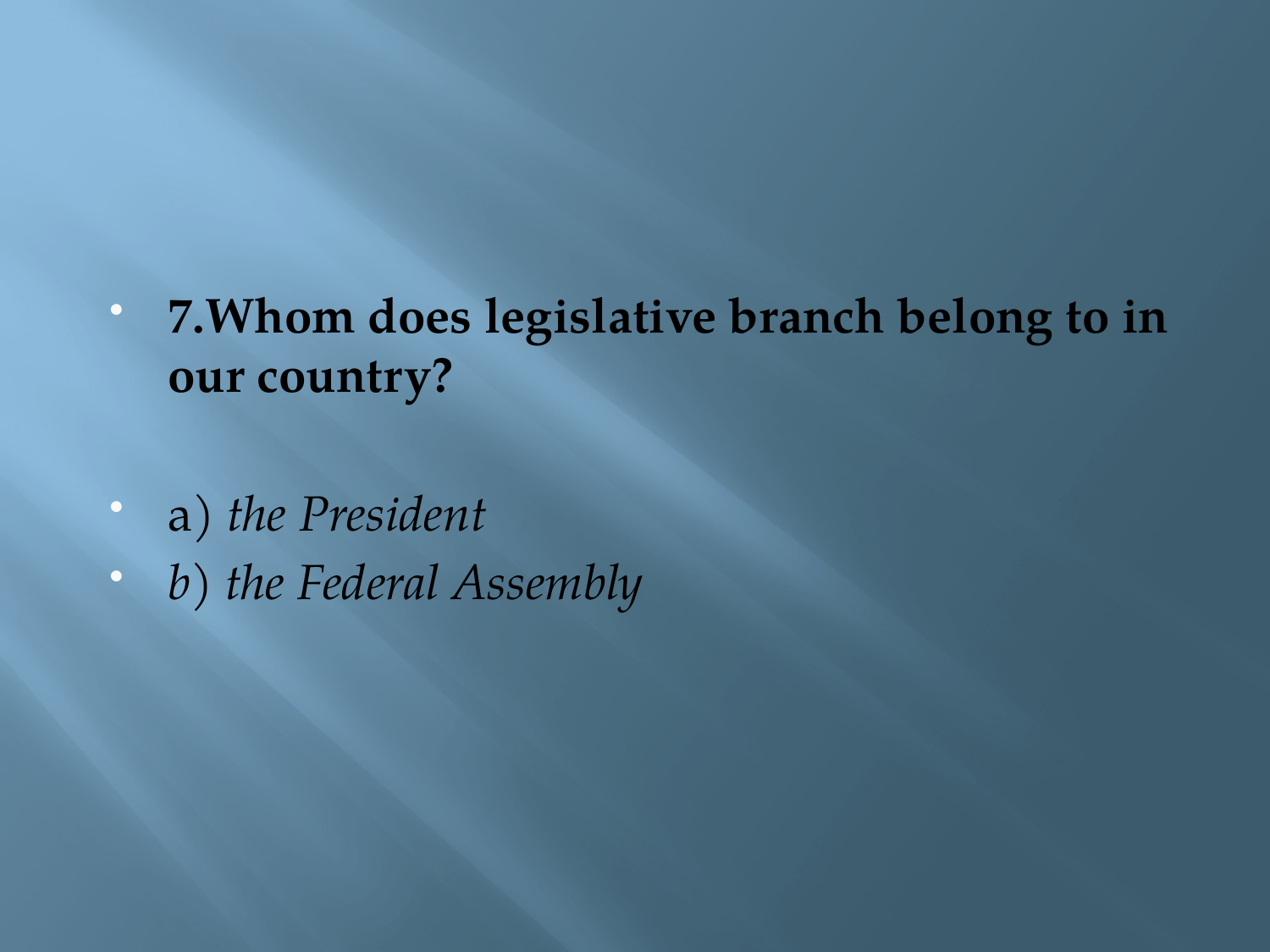

# 7.Whom does legislative branch belong to in our country?

a) the President
b) the Federal Assembly